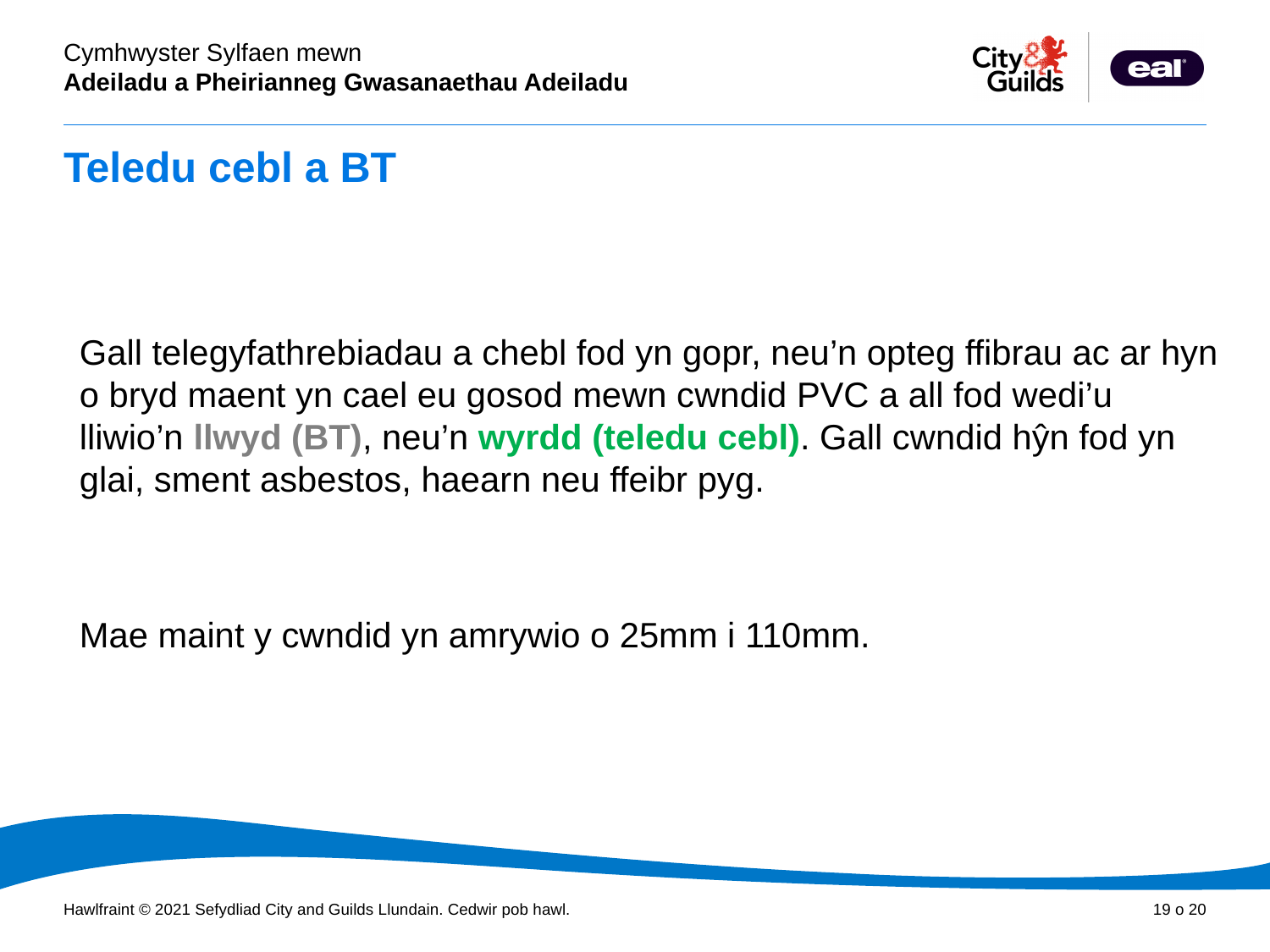

# Teledu cebl a BT

Gall telegyfathrebiadau a chebl fod yn gopr, neu’n opteg ffibrau ac ar hyn o bryd maent yn cael eu gosod mewn cwndid PVC a all fod wedi’u lliwio’n llwyd (BT), neu’n wyrdd (teledu cebl). Gall cwndid hŷn fod yn glai, sment asbestos, haearn neu ffeibr pyg.

Mae maint y cwndid yn amrywio o 25mm i 110mm.